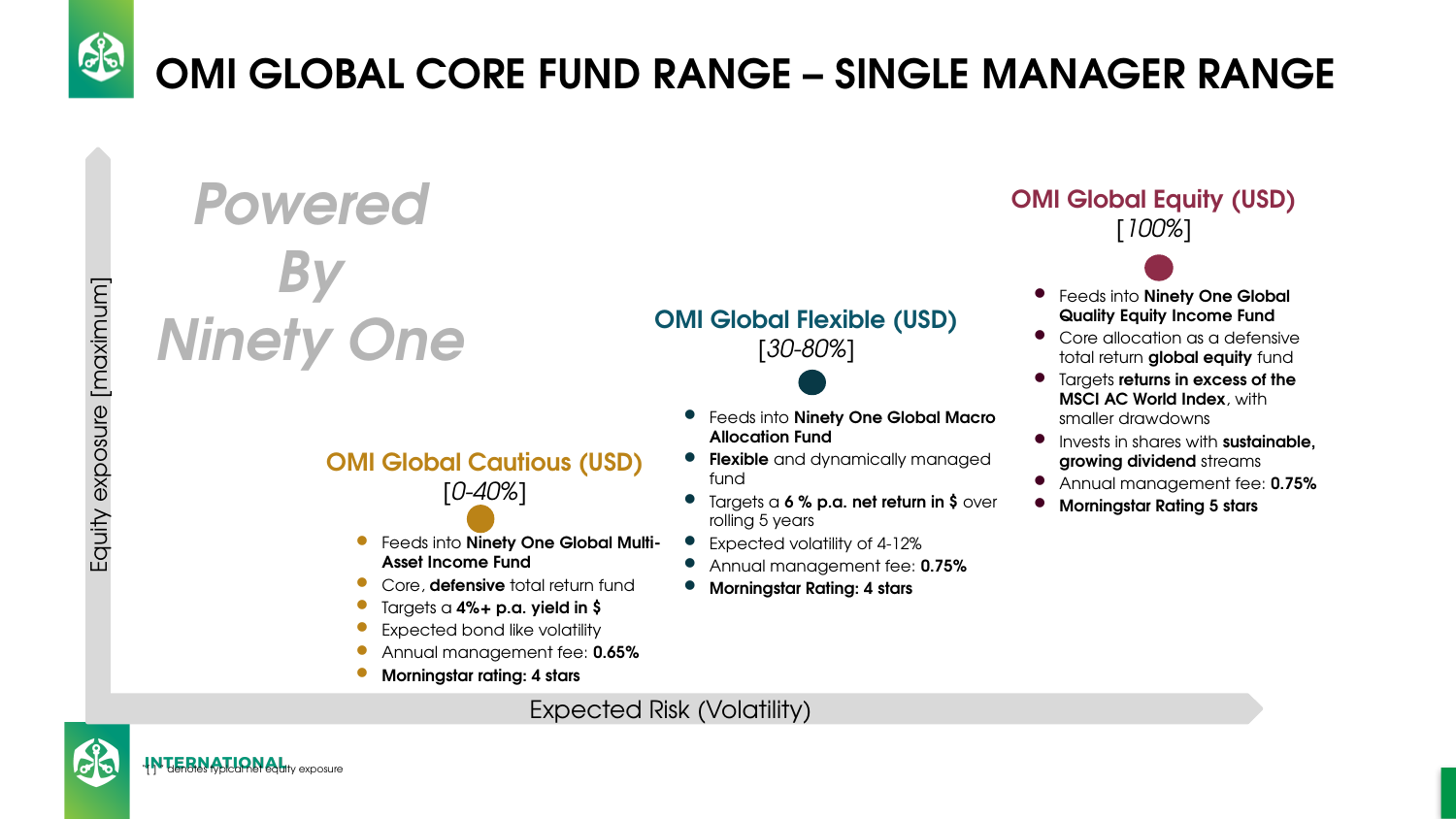

# OMI GLOBAL CORE FUND RANGE – SINGLE MANAGER RANGE
Powered
By
Ninety One
OMI Global Equity (USD)
[100%]

Feeds into Ninety One Global Quality Equity Income Fund
Core allocation as a defensive total return global equity fund
Targets returns in excess of the MSCI AC World Index, with smaller drawdowns
Invests in shares with sustainable, growing dividend streams
Annual management fee: 0.75%
Morningstar Rating 5 stars

OMI Global Flexible (USD)
[30-80%]

Feeds into Ninety One Global Macro Allocation Fund
Flexible and dynamically managed fund
Targets a 6 % p.a. net return in $ over rolling 5 years
Expected volatility of 4-12%
Annual management fee: 0.75%
Morningstar Rating: 4 stars

Equity exposure [maximum]
OMI Global Cautious (USD)
[0-40%]

Feeds into Ninety One Global Multi-Asset Income Fund
Core, defensive total return fund
Targets a 4%+ p.a. yield in $
Expected bond like volatility
Annual management fee: 0.65%
Morningstar rating: 4 stars
Expected Risk (Volatility)
“[ ] ” denotes typical net equity exposure